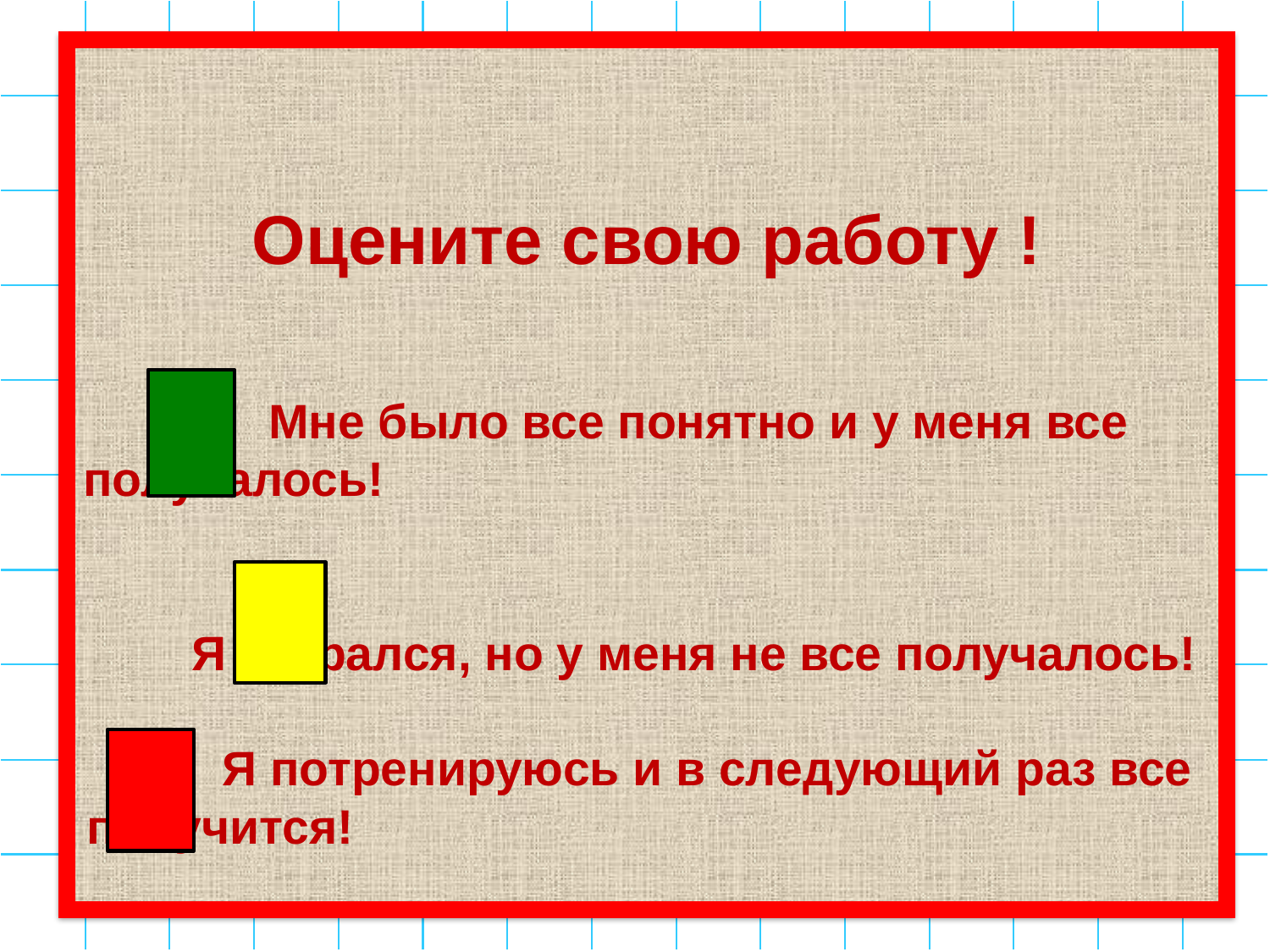

# Оцените свою работу ! Мне было все понятно и у меня все получалось! Я старался, но у меня не все получалось! Я потренируюсь и в следующий раз все получится!